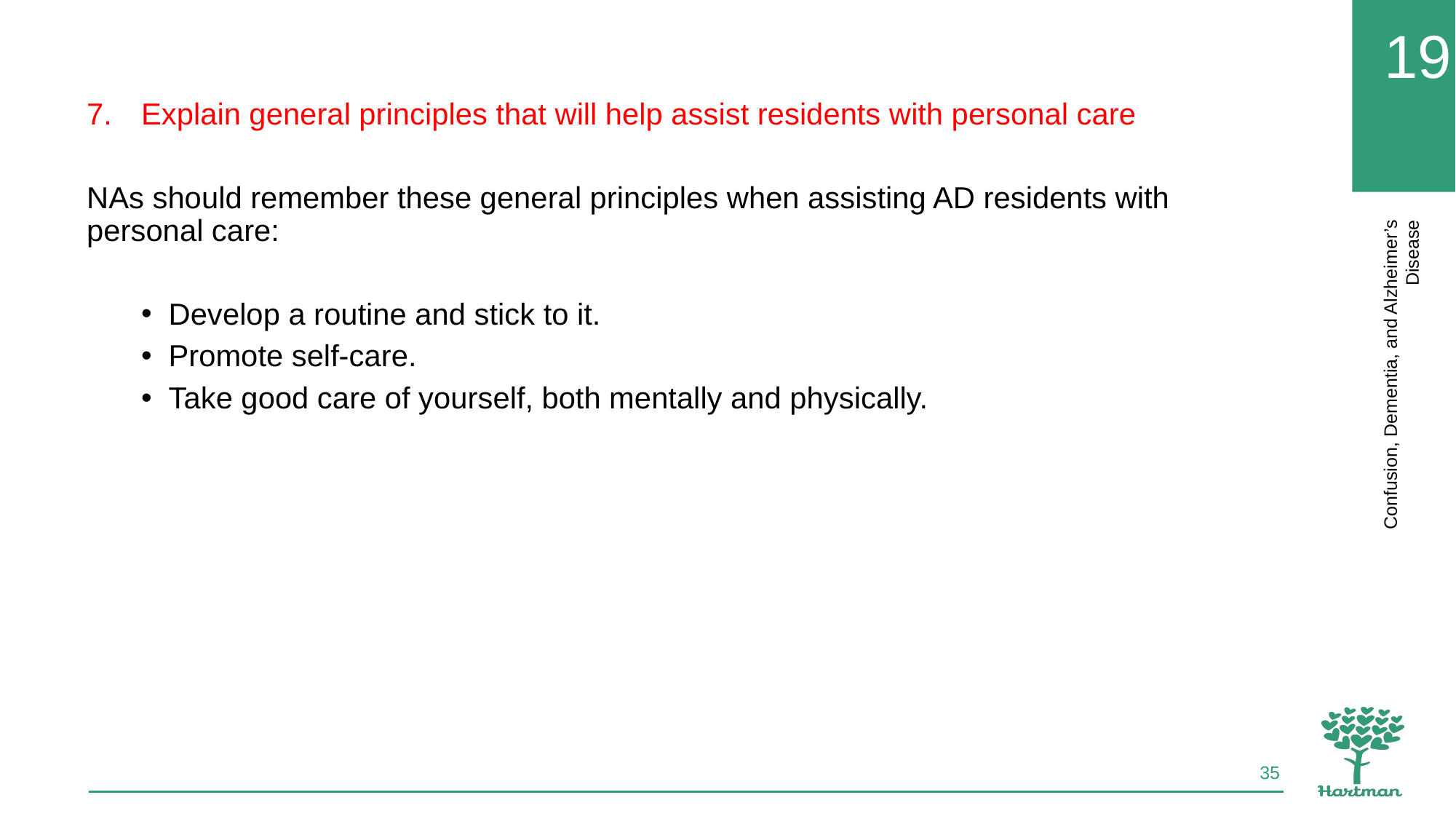

Explain general principles that will help assist residents with personal care

NAs should remember these general principles when assisting AD residents with personal care:

Develop a routine and stick to it.
Promote self-care.
Take good care of yourself, both mentally and physically.

35